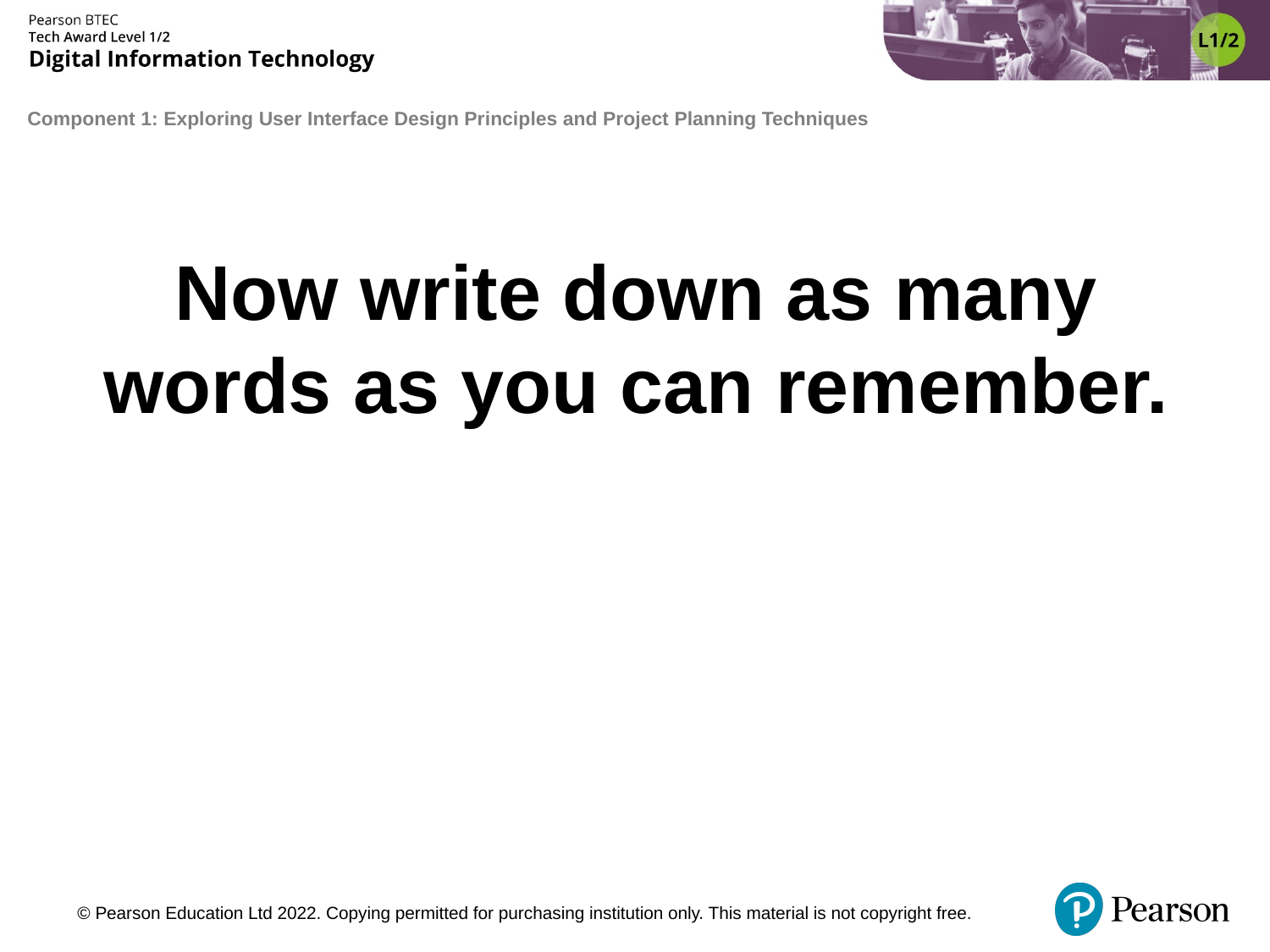

# Now write down as many words as you can remember.